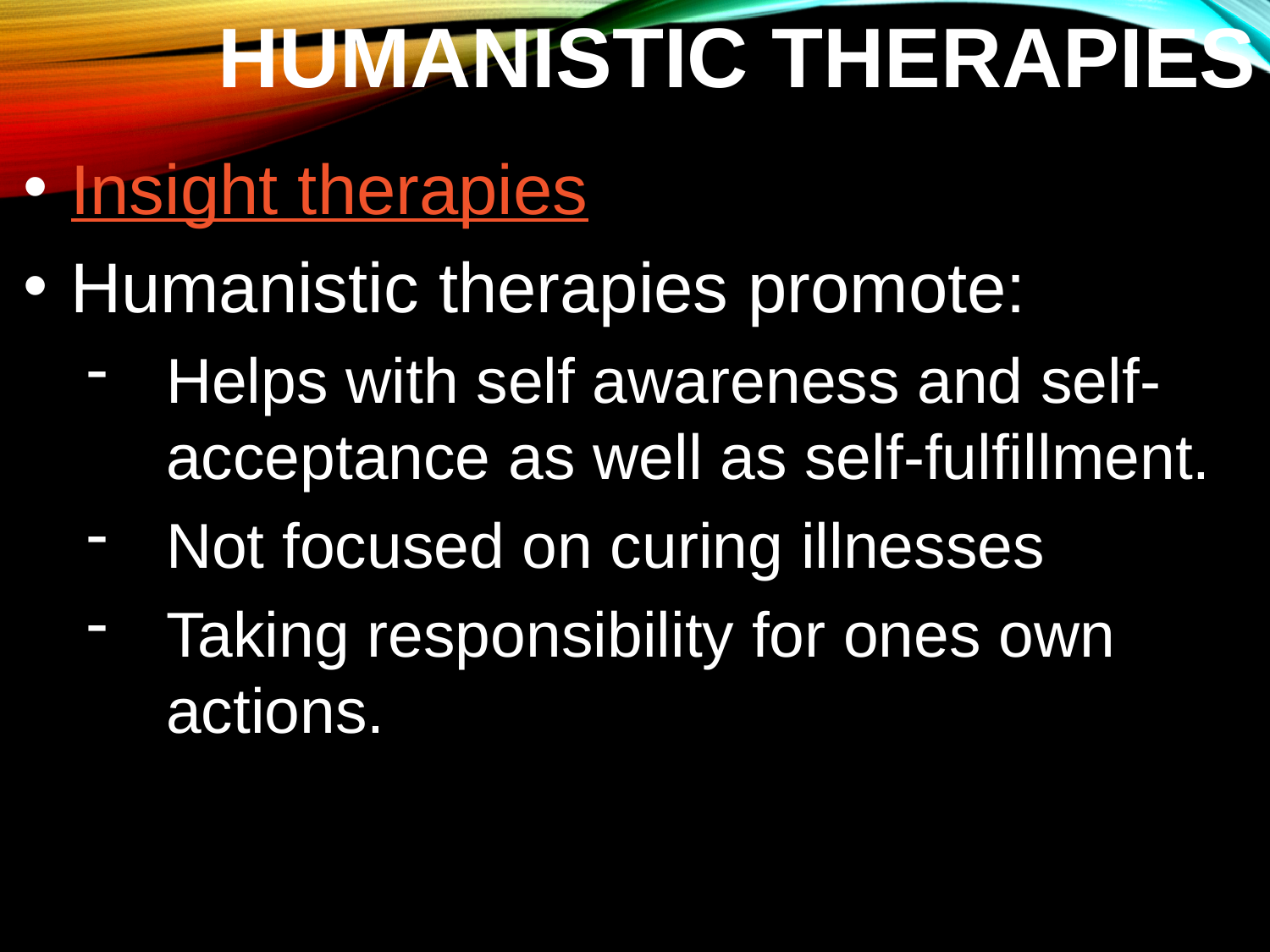

# Humanistic Therapies
Insight therapies
Humanistic therapies promote:
Helps with self awareness and self- acceptance as well as self-fulfillment.
Not focused on curing illnesses
Taking responsibility for ones own actions.